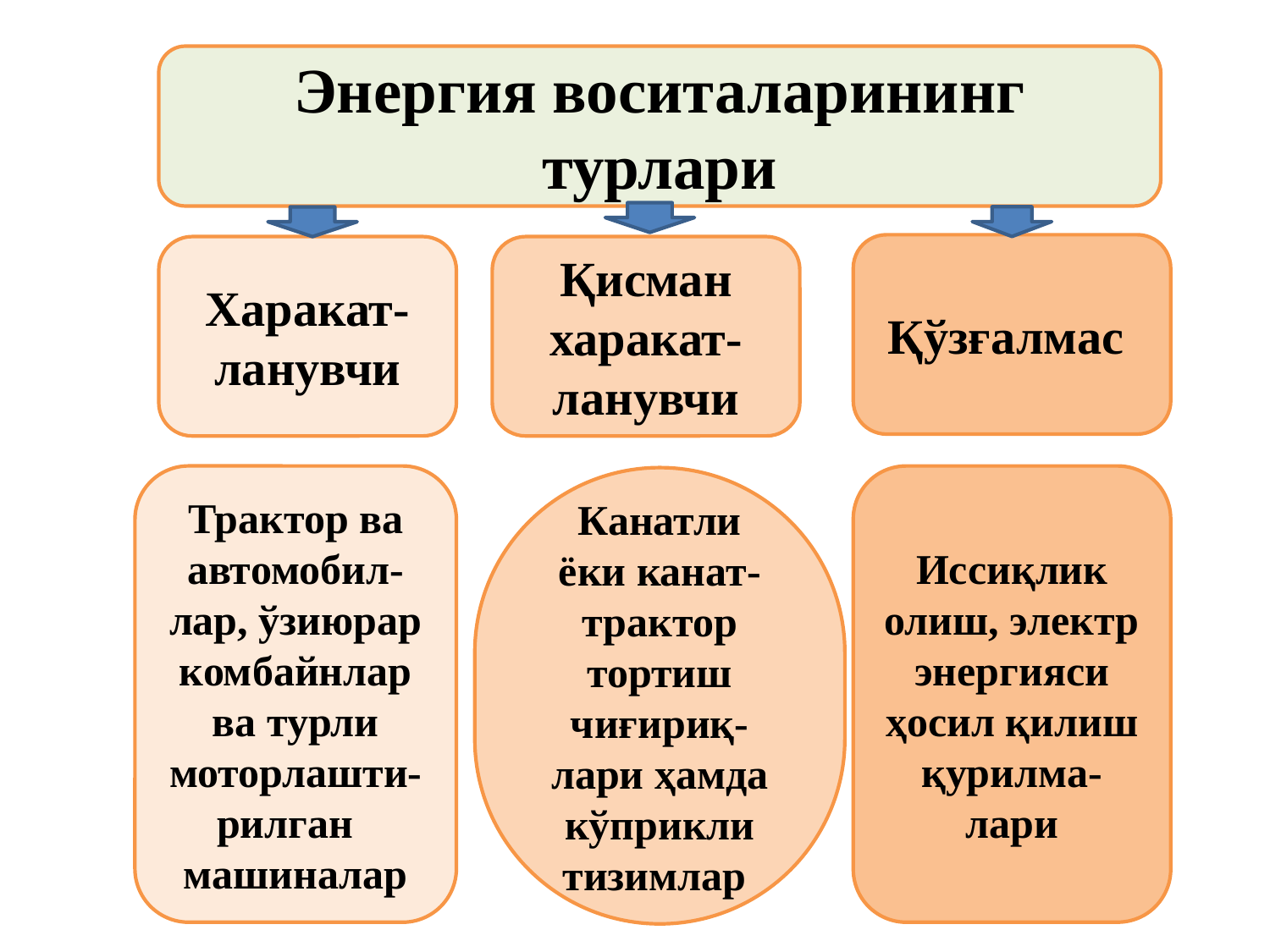

Энергия воситаларининг турлари

Қўзғалмас
Харакат-ланувчи
Қисман харакат-ланувчи
Трактор ва автомобил-лар, ўзиюрар комбайнлар ва турли моторлашти-рилган   машиналар
Иссиқлик олиш, электр энергияси ҳосил қилиш қурилма-лари
Канатли ёки канат-трактор тортиш чиғириқ-лари ҳамда кўприкли тизимлар